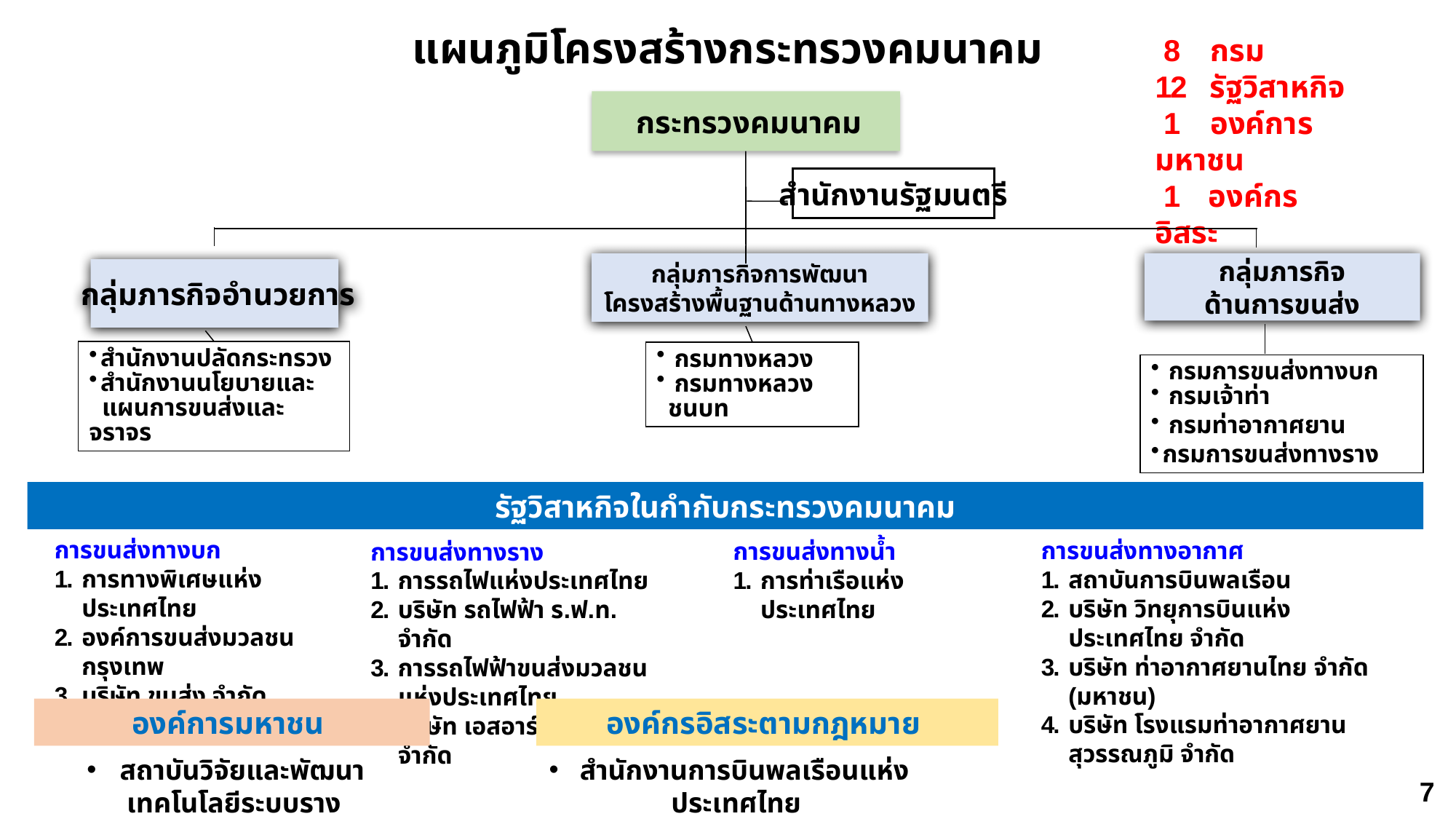

แผนภูมิโครงสร้างกระทรวงคมนาคม
 8  	กรม
รัฐวิสาหกิจ
 1	องค์การมหาชน
 1	องค์กรอิสระ
 กระทรวงคมนาคม

สำนักงานรัฐมนตรี

กลุ่มภารกิจ
ด้านการขนส่ง
กลุ่มภารกิจการพัฒนา
โครงสร้างพื้นฐานด้านทางหลวง
 กลุ่มภารกิจอำนวยการ
สำนักงานปลัดกระทรวง
สำนักงานนโยบายและ
  แผนการขนส่งและจราจร
 กรมทางหลวง
 กรมทางหลวงชนบท
 กรมการขนส่งทางบก
 กรมเจ้าท่า
 กรมท่าอากาศยาน
กรมการขนส่งทางราง
รัฐวิสาหกิจในกำกับกระทรวงคมนาคม
การขนส่งทางบก
การทางพิเศษแห่งประเทศไทย
องค์การขนส่งมวลชนกรุงเทพ
บริษัท ขนส่ง จำกัด
การขนส่งทางอากาศ
สถาบันการบินพลเรือน
บริษัท วิทยุการบินแห่งประเทศไทย จำกัด
บริษัท ท่าอากาศยานไทย จำกัด (มหาชน)
บริษัท โรงแรมท่าอากาศยานสุวรรณภูมิ จำกัด

การขนส่งทางน้ำ
การท่าเรือแห่งประเทศไทย
การขนส่งทางราง
การรถไฟแห่งประเทศไทย
บริษัท รถไฟฟ้า ร.ฟ.ท. จำกัด
การรถไฟฟ้าขนส่งมวลชนแห่งประเทศไทย
บริษัท เอสอาร์ที แอสเสท จำกัด
องค์การมหาชน
องค์กรอิสระตามกฎหมาย
 สถาบันวิจัยและพัฒนาเทคโนโลยีระบบราง
 สำนักงานการบินพลเรือนแห่งประเทศไทย
The Civil Aviation Authority of Thailand
7